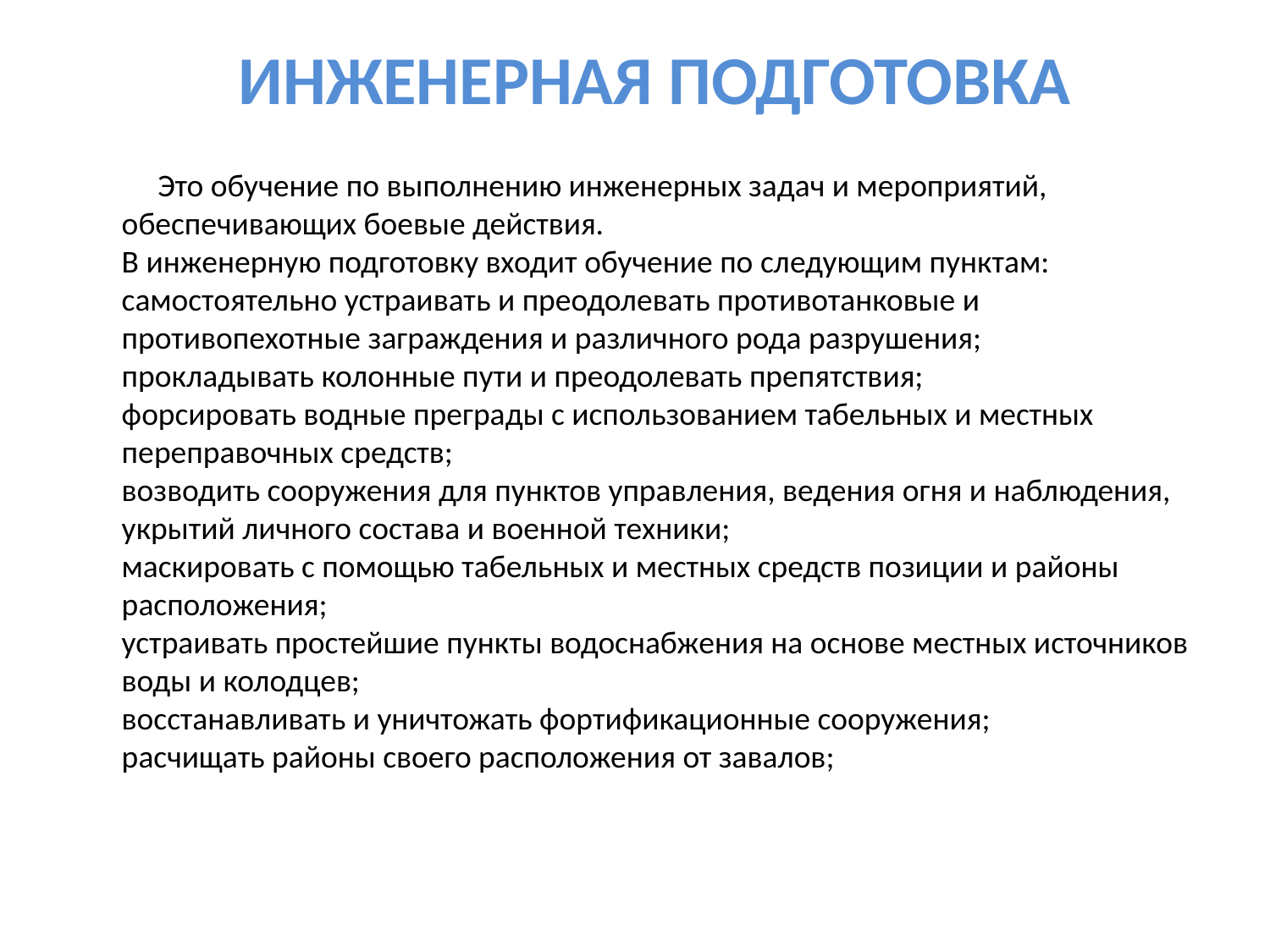

# Инженерная подготовка
     Это обучение по выполнению инженерных задач и мероприятий, обеспечивающих боевые действия.
В инженерную подготовку входит обучение по следующим пунктам:
самостоятельно устраивать и преодолевать противотанковые и противопехотные заграждения и различного рода разрушения;
прокладывать колонные пути и преодолевать препятствия;
форсировать водные преграды с использованием табельных и местных переправочных средств;
возводить сооружения для пунктов управления, ведения огня и наблюдения, укрытий личного состава и военной техники;
маскировать с помощью табельных и местных средств позиции и районы расположения;
устраивать простейшие пункты водоснабжения на основе местных источников воды и колодцев;
восстанавливать и уничтожать фортификационные сооружения;
расчищать районы своего расположения от завалов;